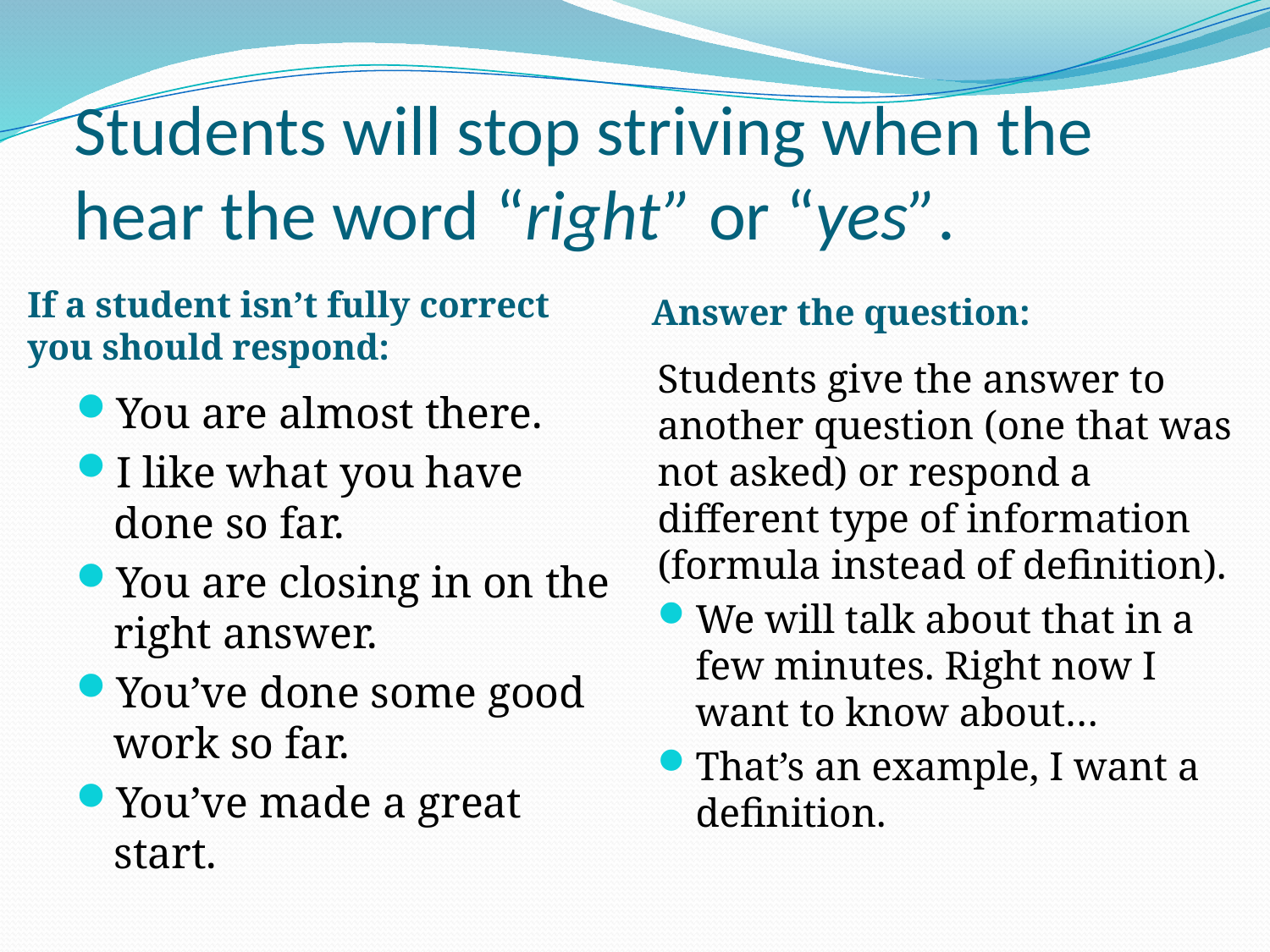

# Students will stop striving when the hear the word “right” or “yes”.
If a student isn’t fully correct you should respond:
Answer the question:

Students give the answer to another question (one that was not asked) or respond a different type of information (formula instead of definition).
We will talk about that in a few minutes. Right now I want to know about…
That’s an example, I want a definition.
You are almost there.
I like what you have done so far.
You are closing in on the right answer.
You’ve done some good work so far.
You’ve made a great start.